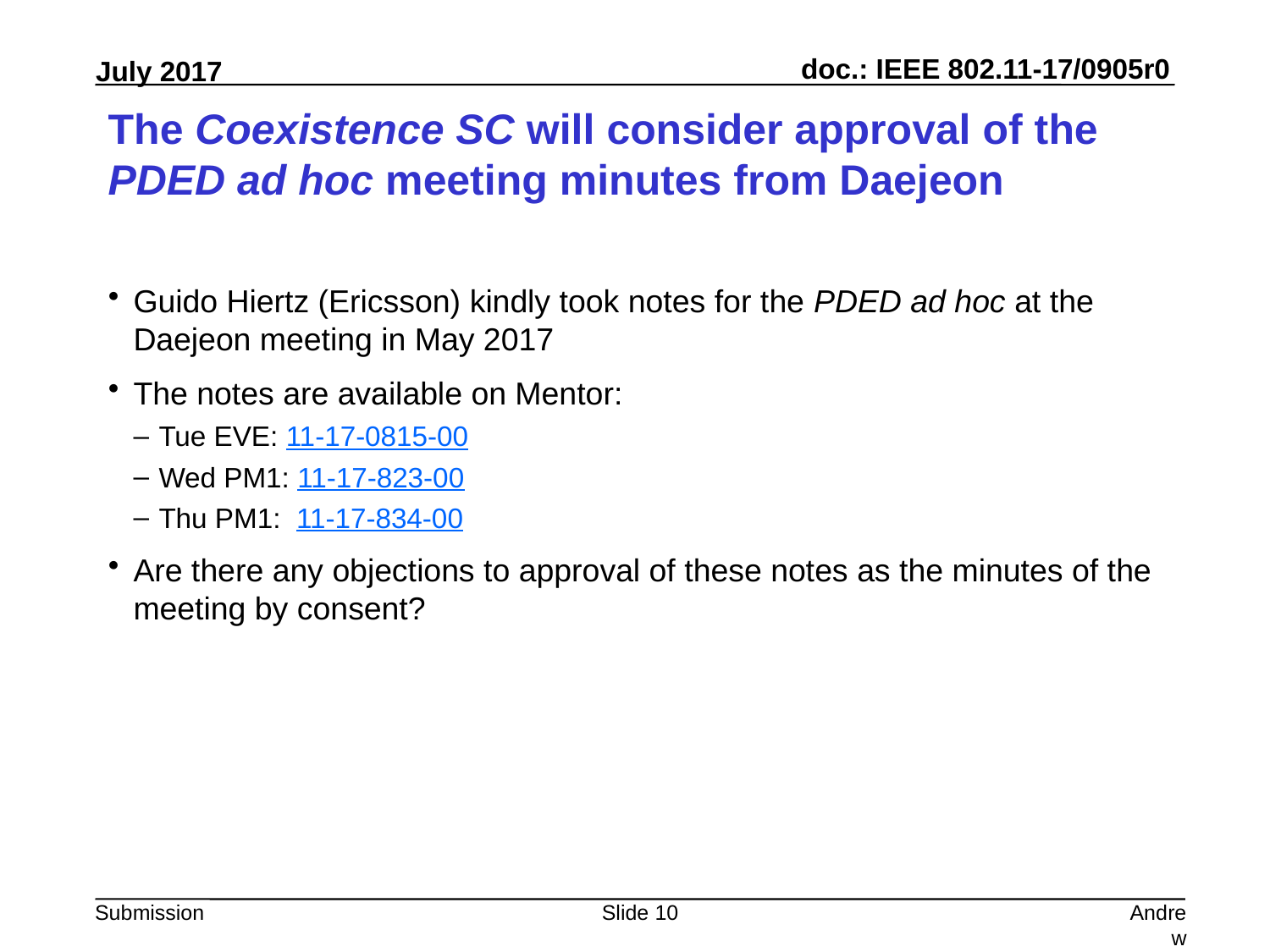

# The Coexistence SC will consider approval of the PDED ad hoc meeting minutes from Daejeon
Guido Hiertz (Ericsson) kindly took notes for the PDED ad hoc at the Daejeon meeting in May 2017
The notes are available on Mentor:
Tue EVE: 11-17-0815-00
Wed PM1: 11-17-823-00
Thu PM1:  11-17-834-00
Are there any objections to approval of these notes as the minutes of the meeting by consent?
Slide 10
Andrew Myles, Cisco